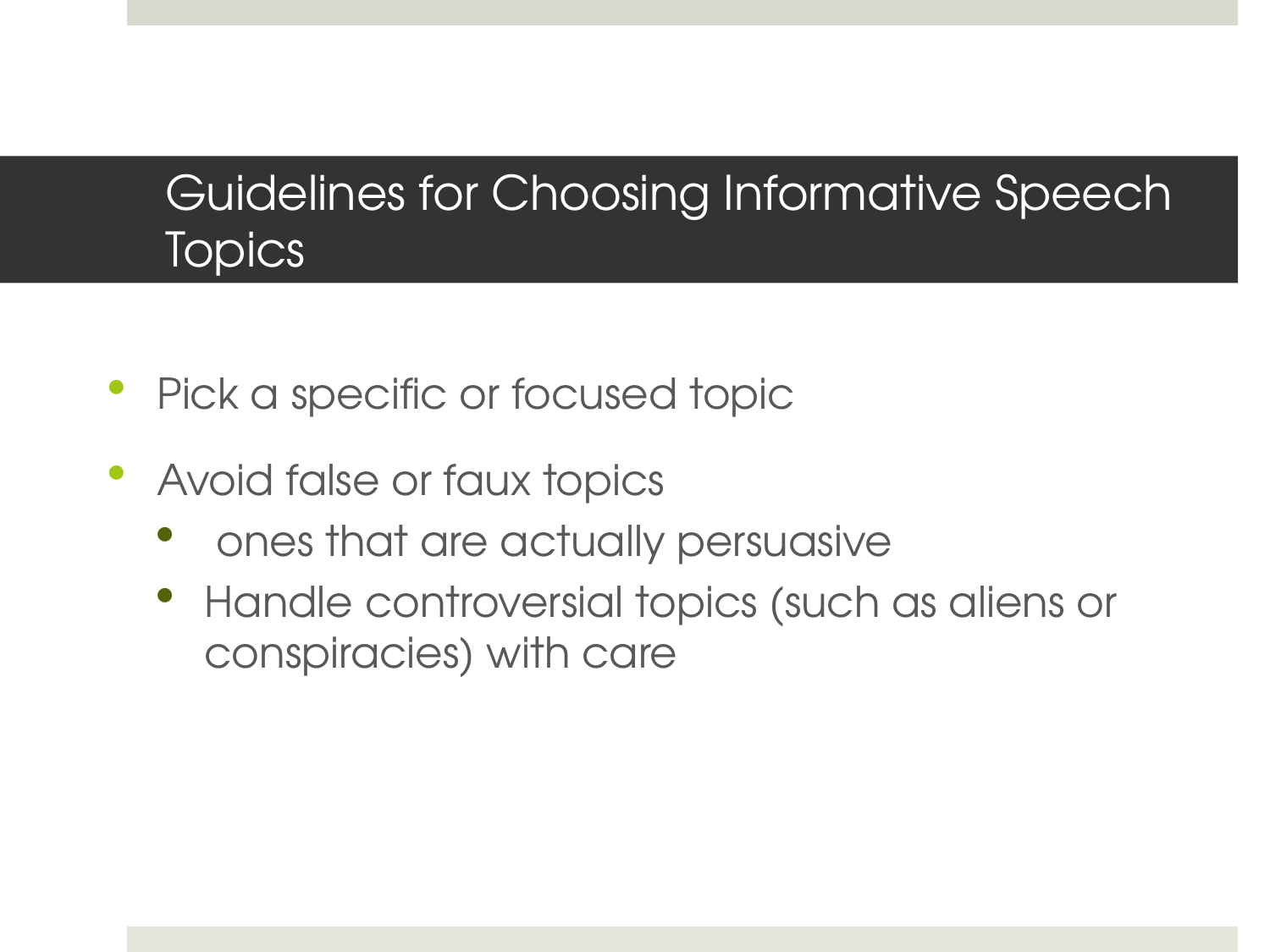

# Guidelines for Choosing Informative Speech Topics
Pick a specific or focused topic
Avoid false or faux topics
 ones that are actually persuasive
Handle controversial topics (such as aliens or conspiracies) with care